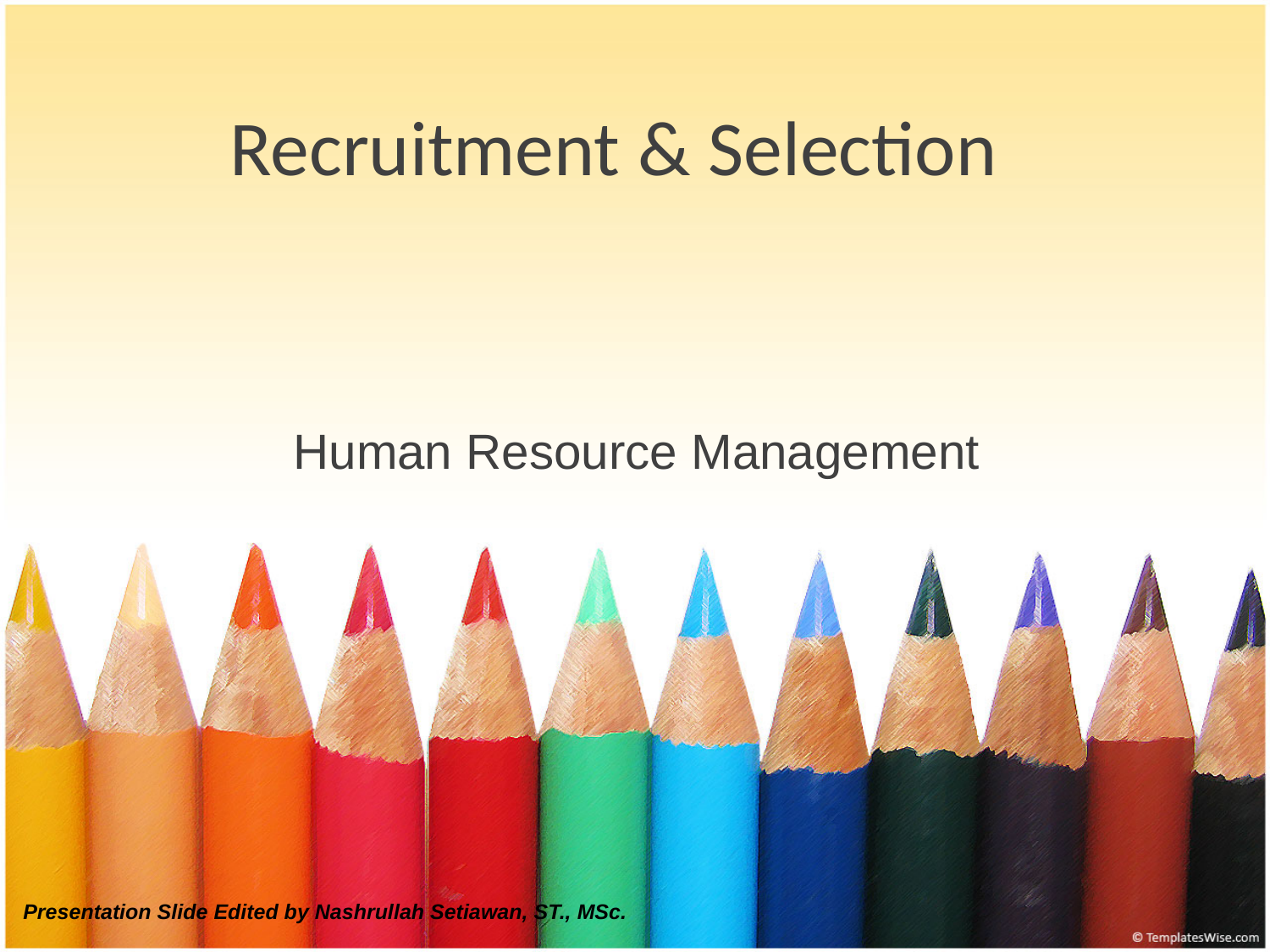

# Recruitment & Selection
Human Resource Management
Presentation Slide Edited by Nashrullah Setiawan, ST., MSc.